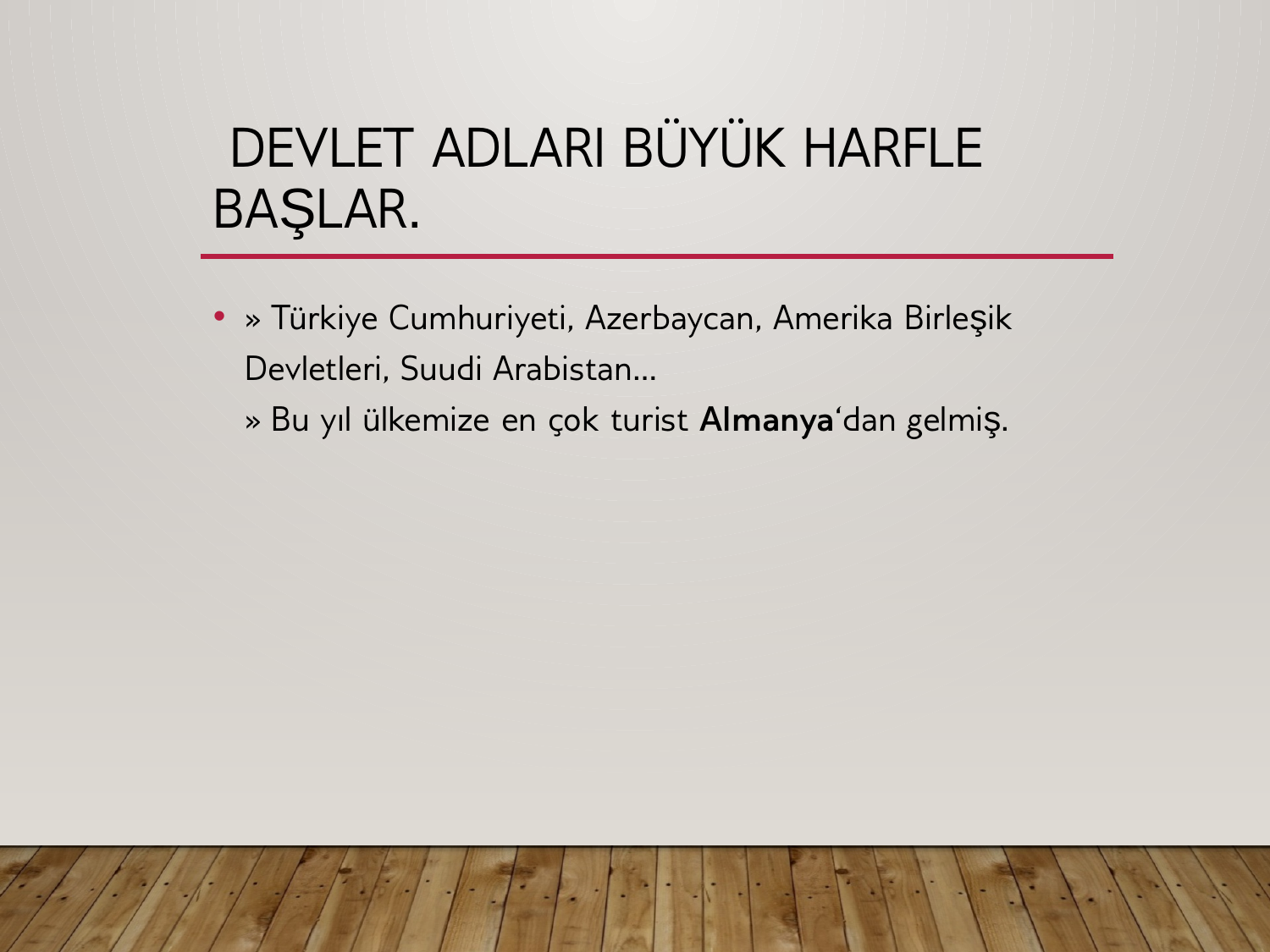

# Devlet adları büyük harfle başlar.
» Türkiye Cumhuriyeti, Azerbaycan, Amerika Birleşik Devletleri, Suudi Arabistan…
» Bu yıl ülkemize en çok turist Almanya‘dan gelmiş.